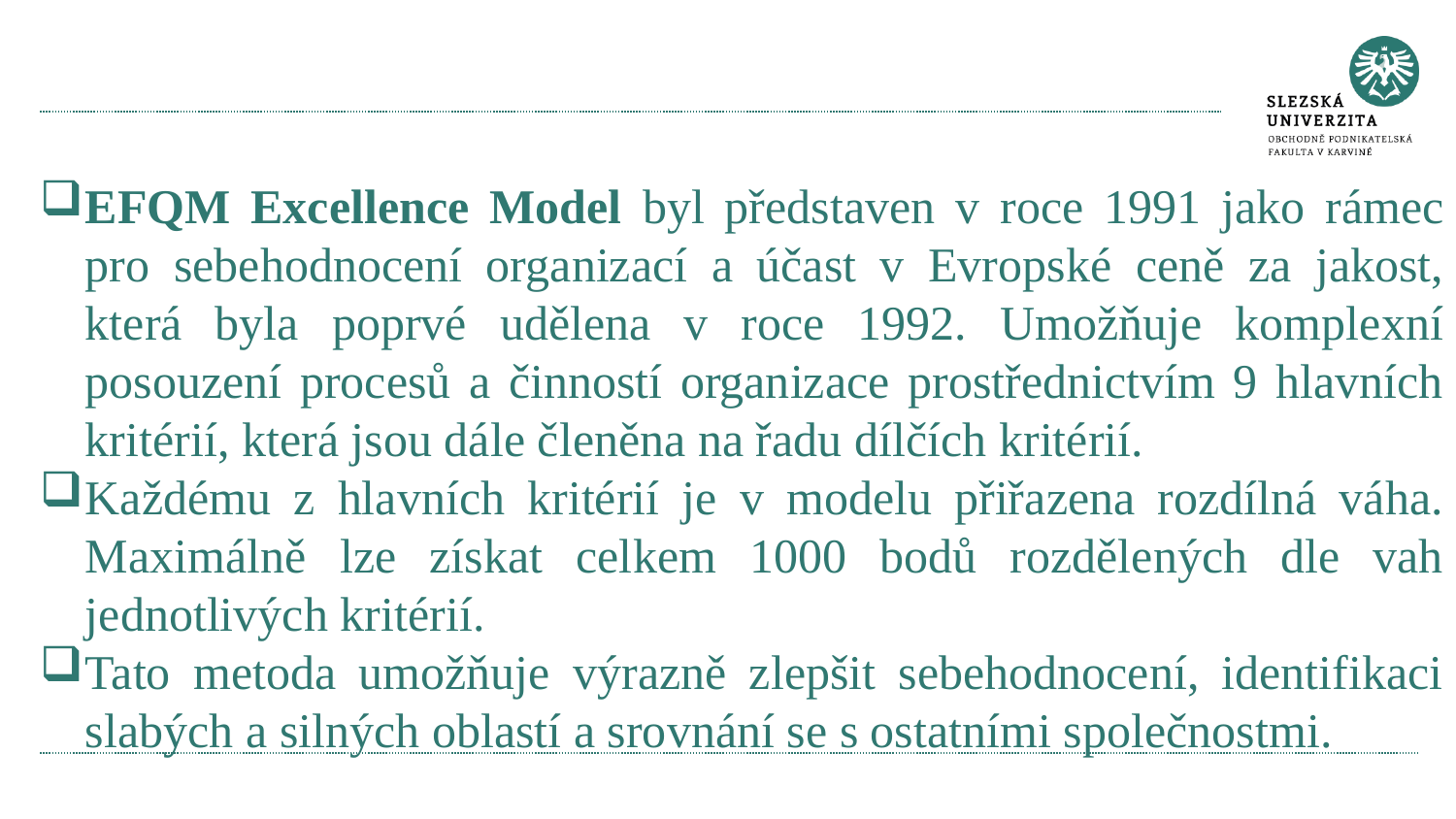

#

EFQM Excellence Model byl představen v roce 1991 jako rámec pro sebehodnocení organizací a účast v Evropské ceně za jakost, která byla poprvé udělena v roce 1992. Umožňuje komplexní posouzení procesů a činností organizace prostřednictvím 9 hlavních kritérií, která jsou dále členěna na řadu dílčích kritérií.
Každému z hlavních kritérií je v modelu přiřazena rozdílná váha. Maximálně lze získat celkem 1000 bodů rozdělených dle vah jednotlivých kritérií.
Tato metoda umožňuje výrazně zlepšit sebehodnocení, identifikaci slabých a silných oblastí a srovnání se s ostatními společnostmi.